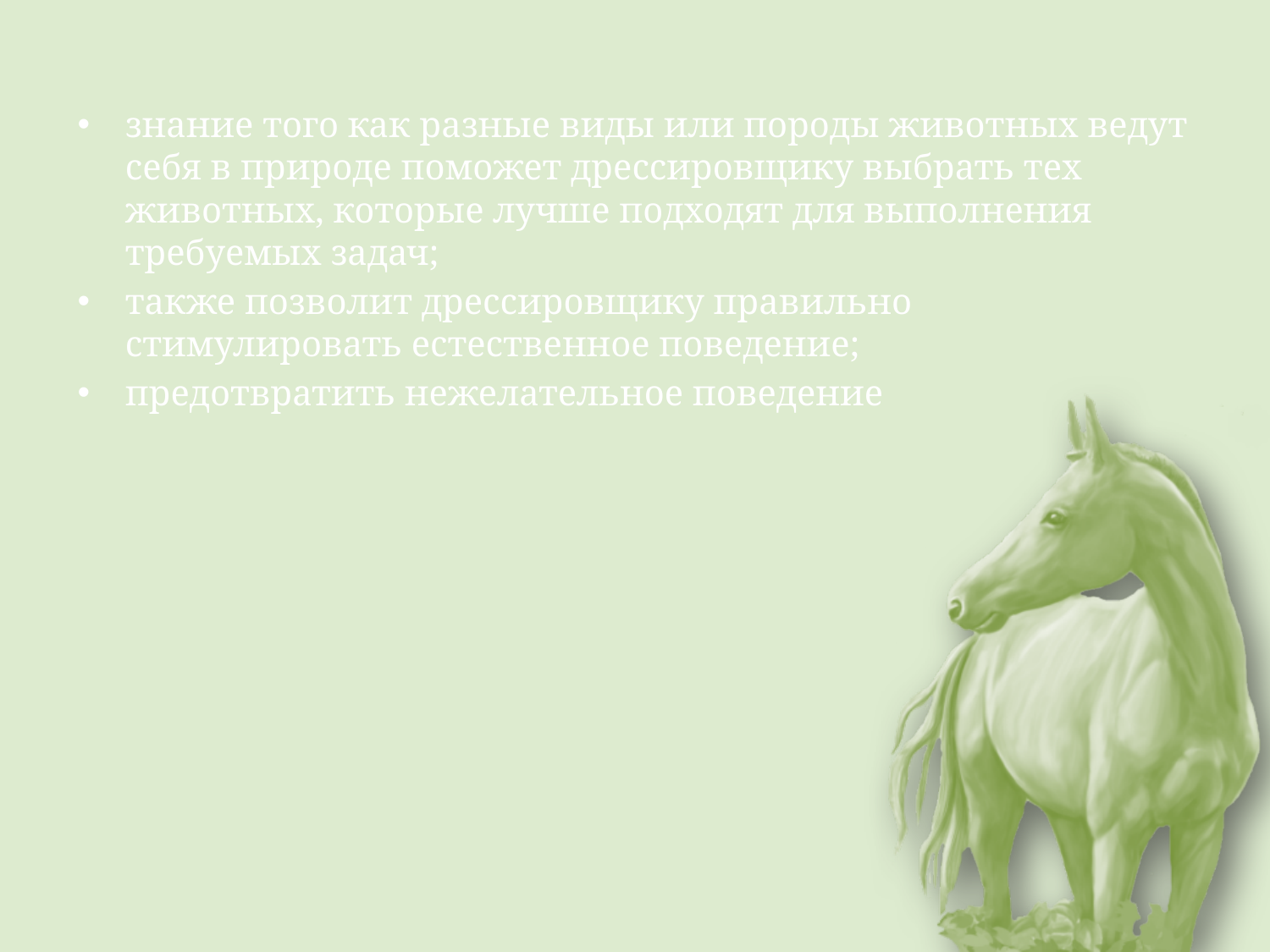

знание того как разные виды или породы животных ведут себя в природе поможет дрессировщику выбрать тех животных, которые лучше подходят для выполнения требуемых задач;
также позволит дрессировщику правильно стимулировать естественное поведение;
предотвратить нежелательное поведение